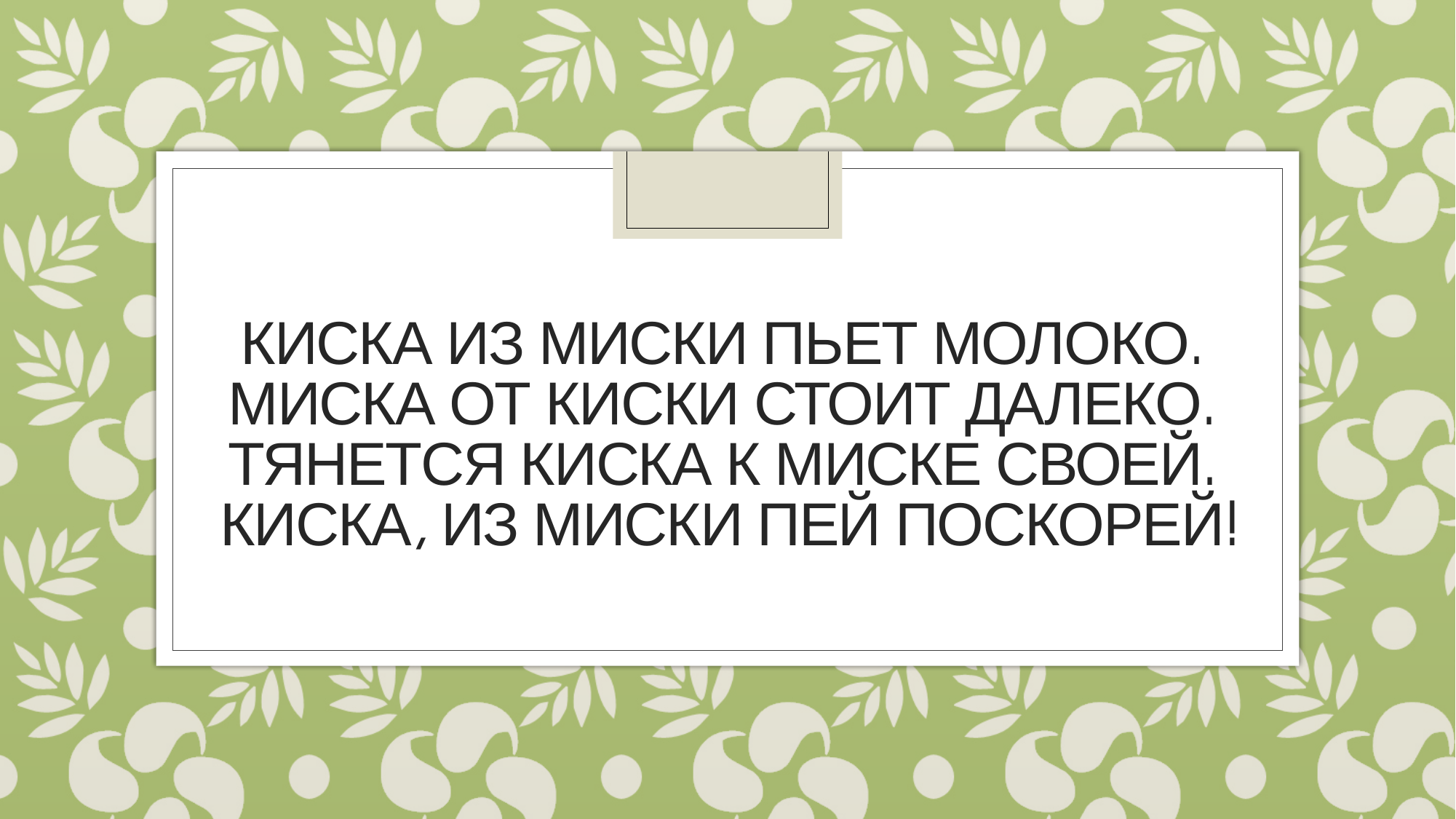

# Киска из миски пьет молоко.  Миска от киски стоит далеко.  Тянется киска к миске своей.  Киска, из миски пей поскорей!